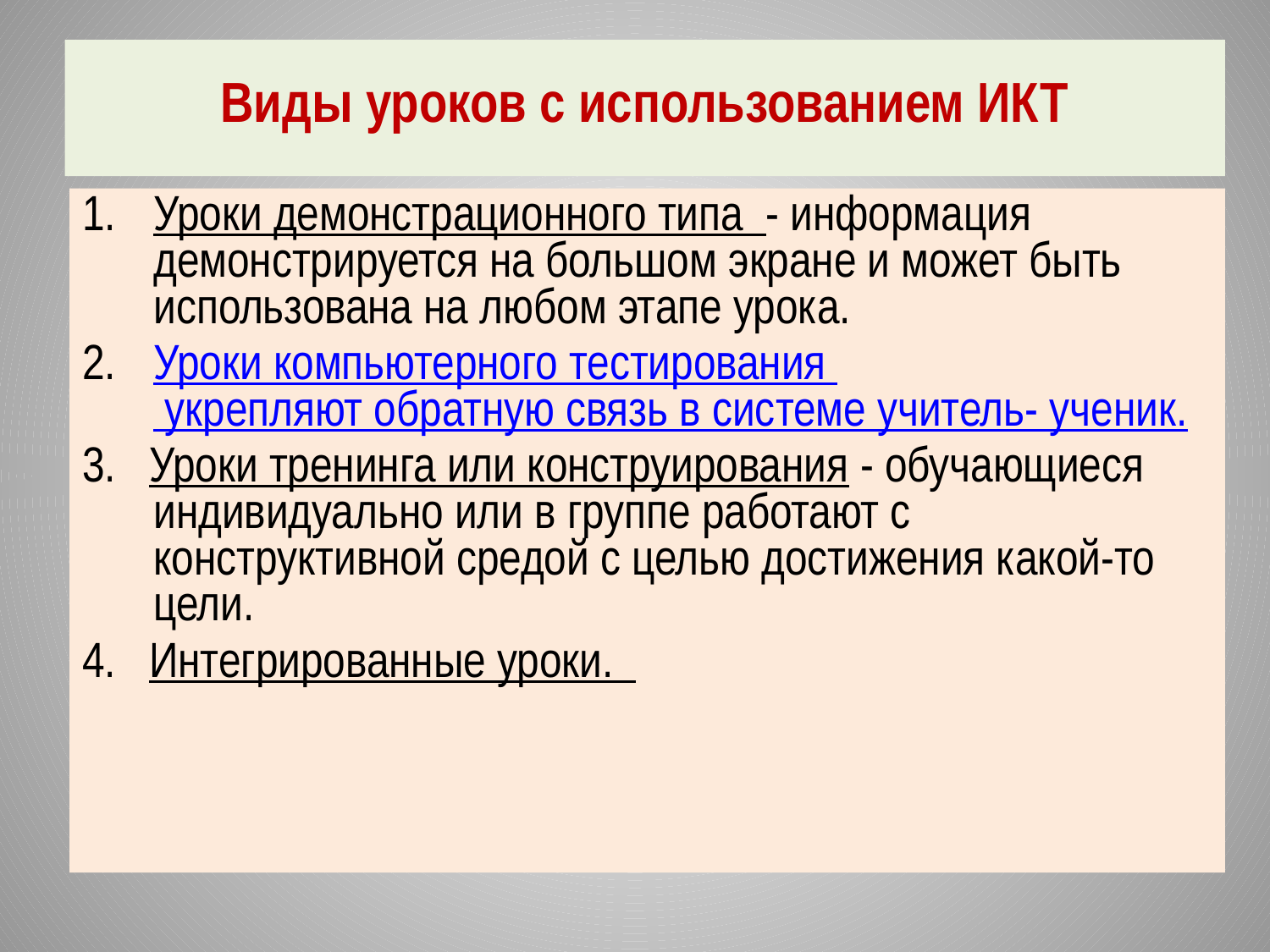

# Виды уроков с использованием ИКТ
Уроки демонстрационного типа  - информация демонстрируется на большом экране и может быть использована на любом этапе урока.
Уроки компьютерного тестирования  укрепляют обратную связь в системе учитель- ученик.
3.   Уроки тренинга или конструирования - обучающиеся индивидуально или в группе работают с конструктивной средой с целью достижения какой-то цели.
4.   Интегрированные уроки.